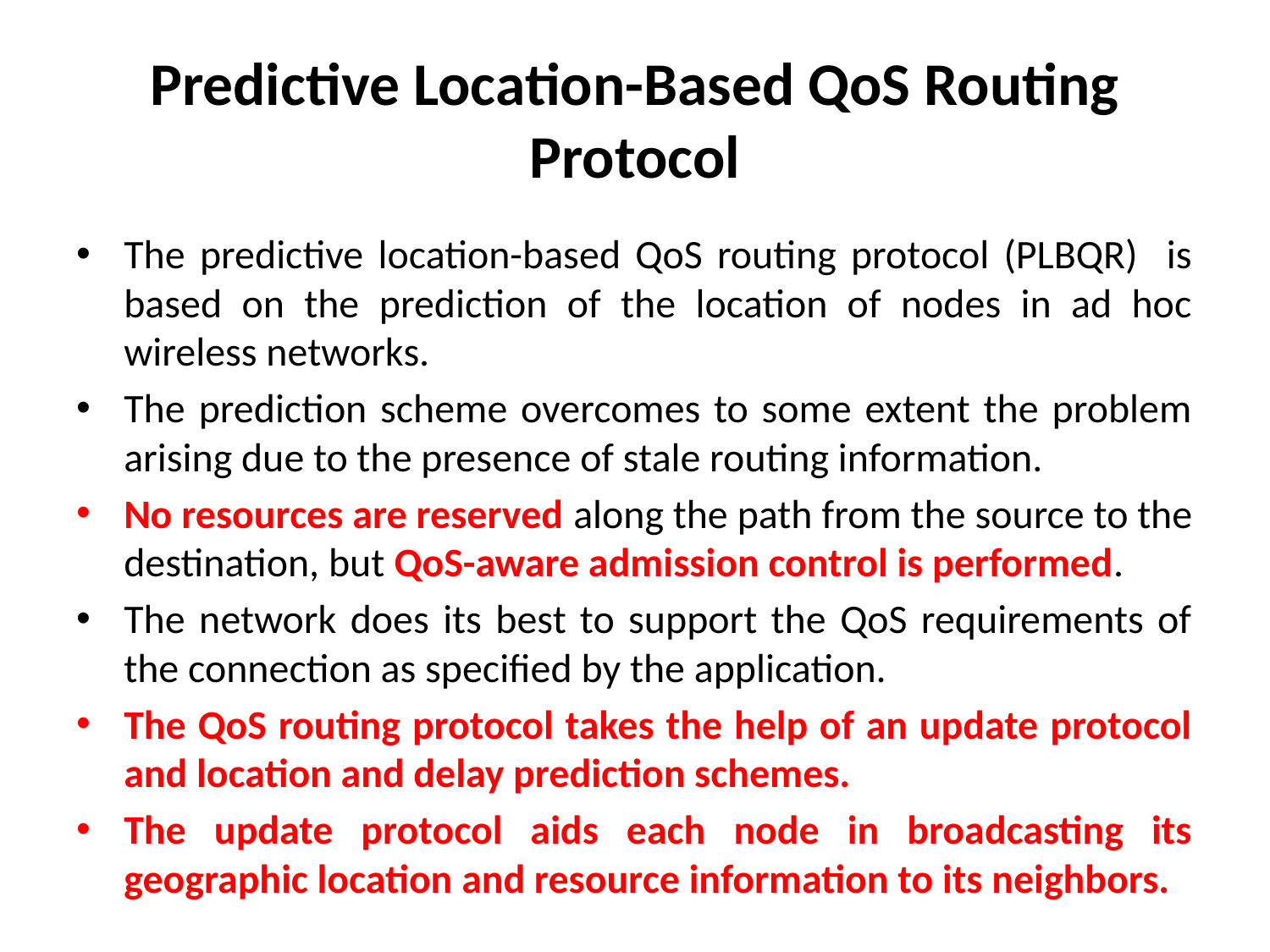

# Predictive Location-Based QoS Routing Protocol
The predictive location-based QoS routing protocol (PLBQR)  is based on the prediction of the location of nodes in ad hoc wireless networks.
The prediction scheme overcomes to some extent the problem arising due to the presence of stale routing information.
No resources are reserved along the path from the source to the destination, but QoS-aware admission control is performed.
The network does its best to support the QoS requirements of the connection as specified by the application.
The QoS routing protocol takes the help of an update protocol and location and delay prediction schemes.
The update protocol aids each node in broadcasting its geographic location and resource information to its neighbors.